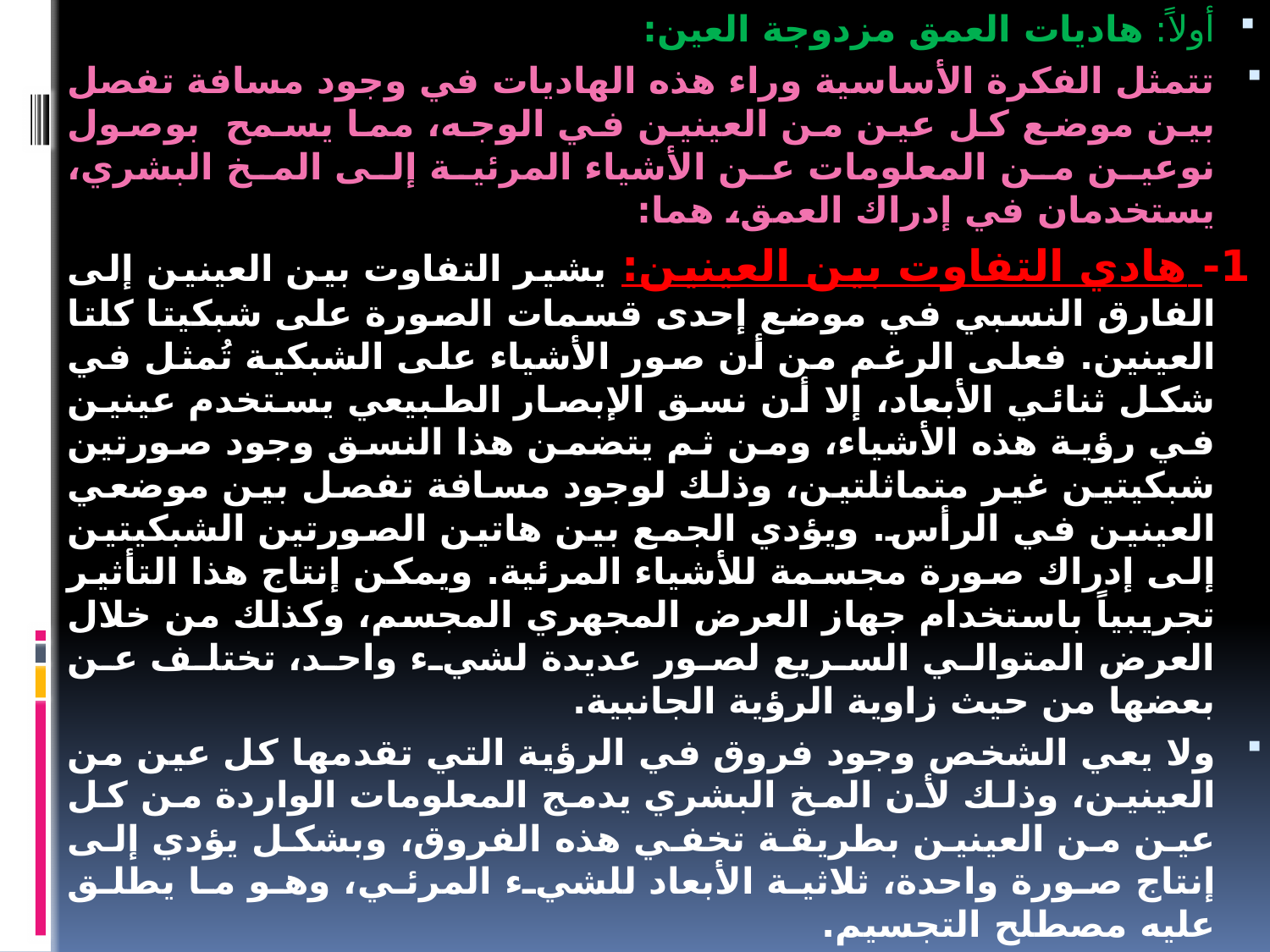

أولاً: هاديات العمق مزدوجة العين:
تتمثل الفكرة الأساسية وراء هذه الهاديات في وجود مسافة تفصل بين موضع كل عين من العينين في الوجه، مما يسمح  بوصول نوعين من المعلومات عن الأشياء المرئية إلى المخ البشري، يستخدمان في إدراك العمق، هما:
1- هادي التفاوت بين العينين: يشير التفاوت بين العينين إلى الفارق النسبي في موضع إحدى قسمات الصورة على شبكيتا كلتا العينين. فعلى الرغم من أن صور الأشياء على الشبكية تُمثل في شكل ثنائي الأبعاد، إلا أن نسق الإبصار الطبيعي يستخدم عينين في رؤية هذه الأشياء، ومن ثم يتضمن هذا النسق وجود صورتين شبكيتين غير متماثلتين، وذلك لوجود مسافة تفصل بين موضعي العينين في الرأس. ويؤدي الجمع بين هاتين الصورتين الشبكيتين إلى إدراك صورة مجسمة للأشياء المرئية. ويمكن إنتاج هذا التأثير تجريبياً باستخدام جهاز العرض المجهري المجسم، وكذلك من خلال العرض المتوالي السريع لصور عديدة لشيء واحد، تختلف عن بعضها من حيث زاوية الرؤية الجانبية.
ولا يعي الشخص وجود فروق في الرؤية التي تقدمها كل عين من العينين، وذلك لأن المخ البشري يدمج المعلومات الواردة من كل عين من العينين بطريقة تخفي هذه الفروق، وبشكل يؤدي إلى إنتاج صورة واحدة، ثلاثية الأبعاد للشيء المرئي، وهو ما يطلق عليه مصطلح التجسيم.